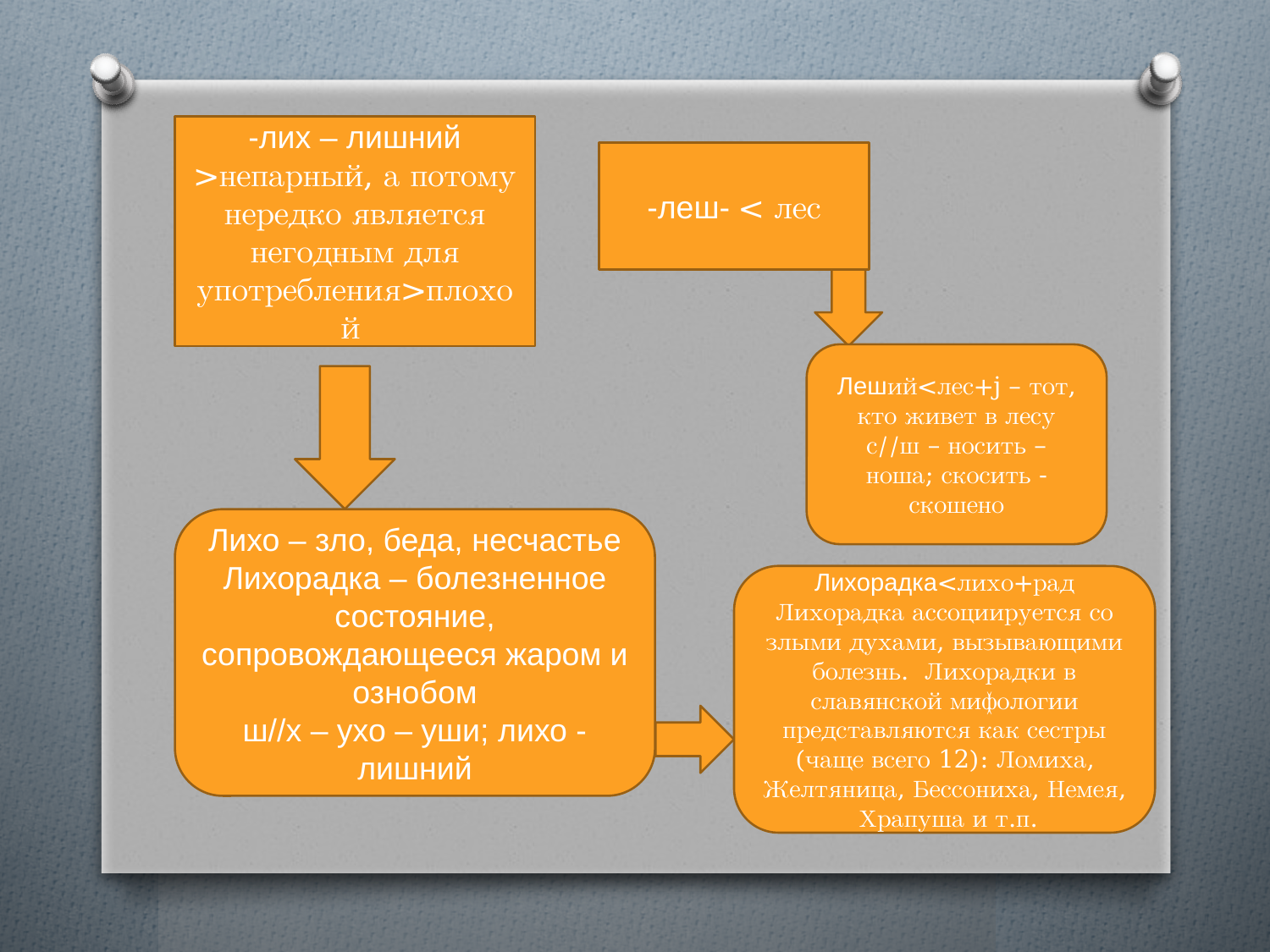

-лих – лишний >непарный, а потому нередко является негодным для употребления>плохой
-леш- < лес

Леший<лес+j – тот, кто живет в лесу
с//ш – носить – ноша; скосить - скошено

Лихо – зло, беда, несчастье
Лихорадка – болезненное состояние, сопровождающееся жаром и ознобом
ш//х – ухо – уши; лихо - лишний

Лихорадка<лихо+рад
Лихорадка ассоциируется со злыми духами, вызывающими болезнь.  Лихорадки в славянской мифологии представляются как сестры (чаще всего 12): Ломиха, Желтяница, Бессониха, Немея,  Храпуша и т.п.